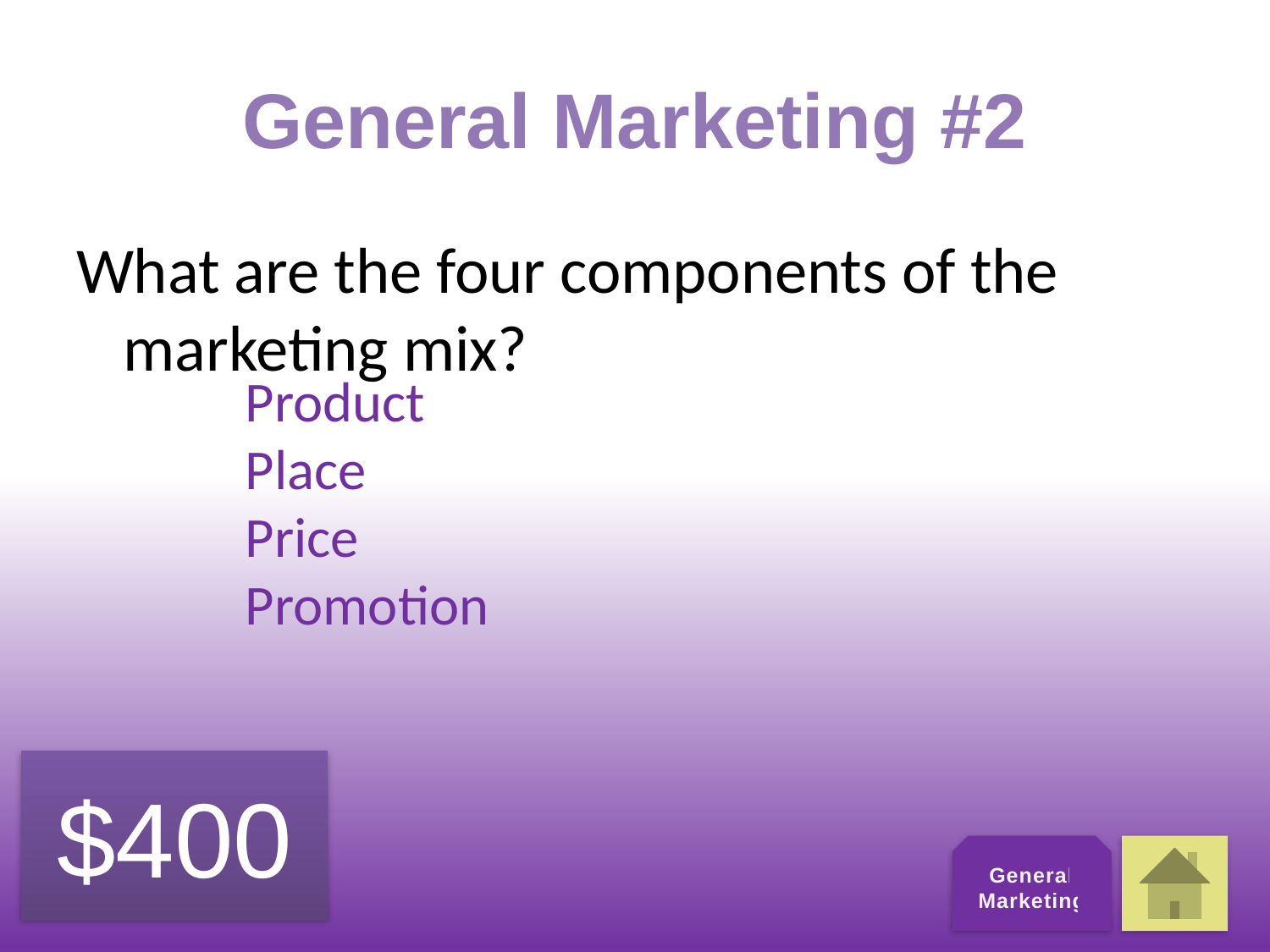

# General Marketing #2
What are the four components of the marketing mix?
Product
Place
Price
Promotion
$400
General Marketing